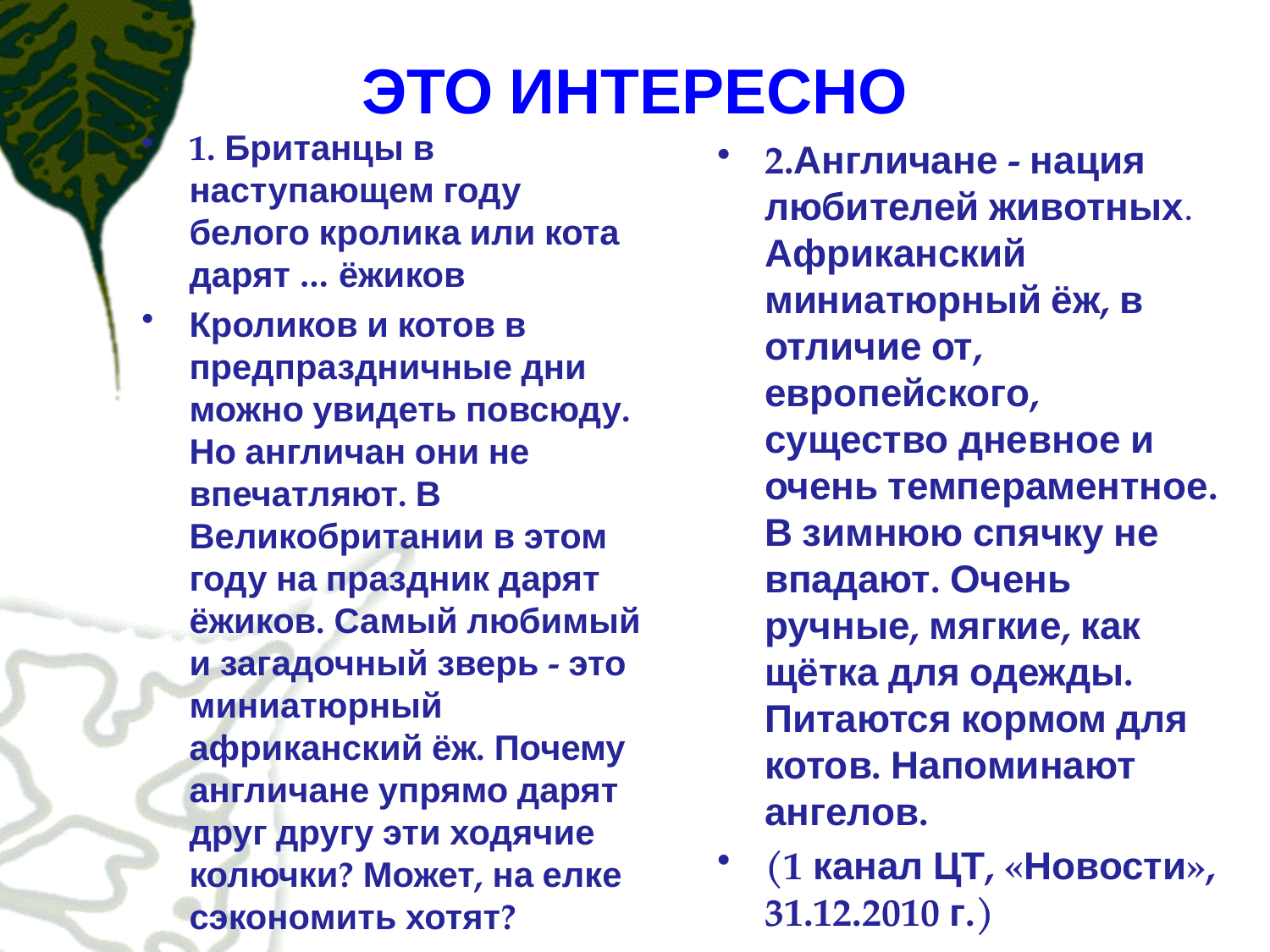

# ЭТО ИНТЕРЕСНО
1. Британцы в наступающем году белого кролика или кота дарят … ёжиков
Кроликов и котов в предпраздничные дни можно увидеть повсюду. Но англичан они не впечатляют. В Великобритании в этом году на праздник дарят ёжиков. Самый любимый и загадочный зверь - это миниатюрный африканский ёж. Почему англичане упрямо дарят друг другу эти ходячие колючки? Может, на елке сэкономить хотят?

2.Англичане - нация любителей животных. Африканский миниатюрный ёж, в отличие от, европейского, существо дневное и очень темпераментное. В зимнюю спячку не впадают. Очень ручные, мягкие, как щётка для одежды. Питаются кормом для котов. Напоминают ангелов.
(1 канал ЦТ, «Новости», 31.12.2010 г.)